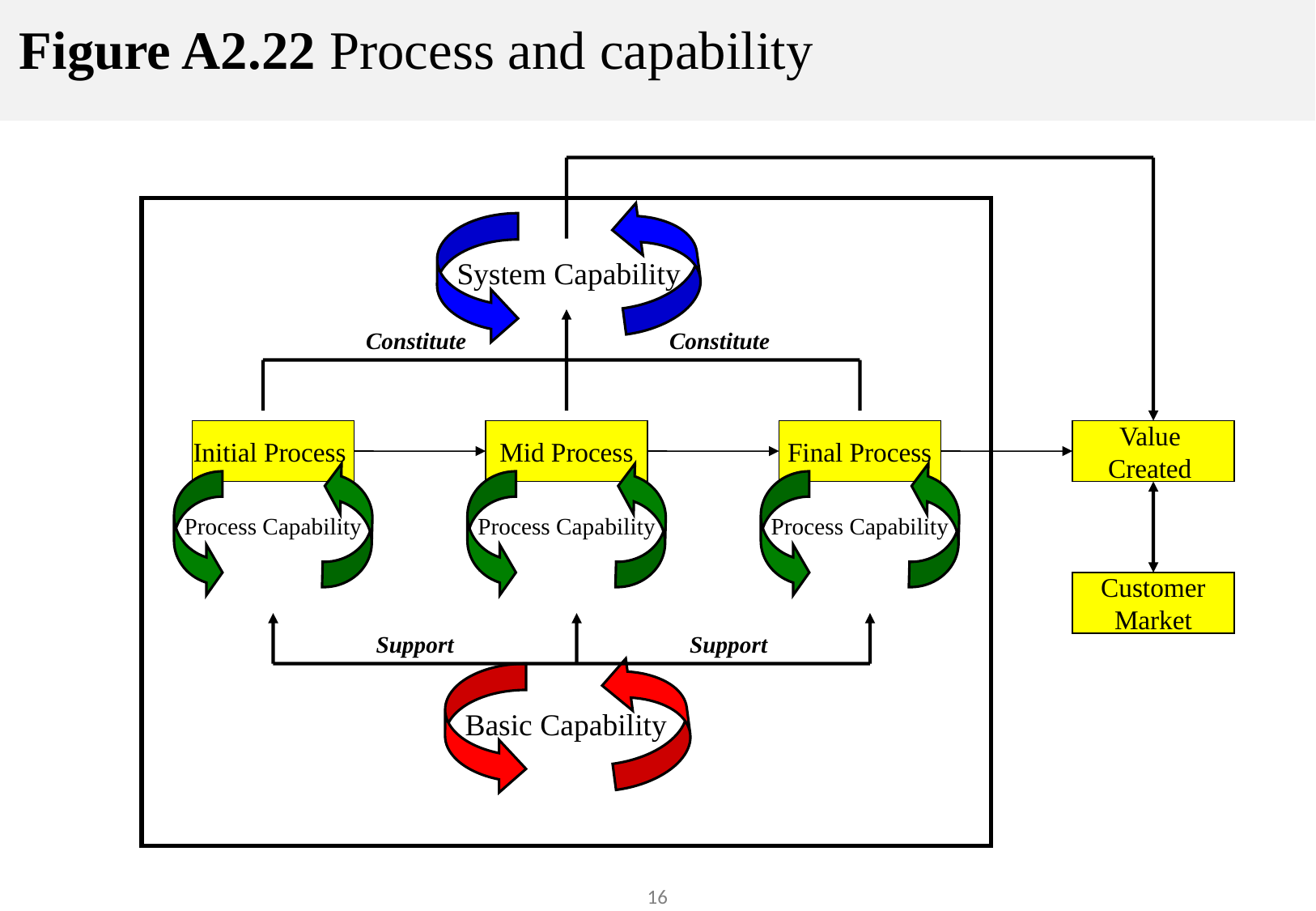

# Figure A2.22 Process and capability

System Capability

Constitute
Constitute

Initial Process
Mid Process
Final Process
Value
Created

Process Capability
Process Capability
Process Capability
Customer
Market

Support
Support

Basic Capability